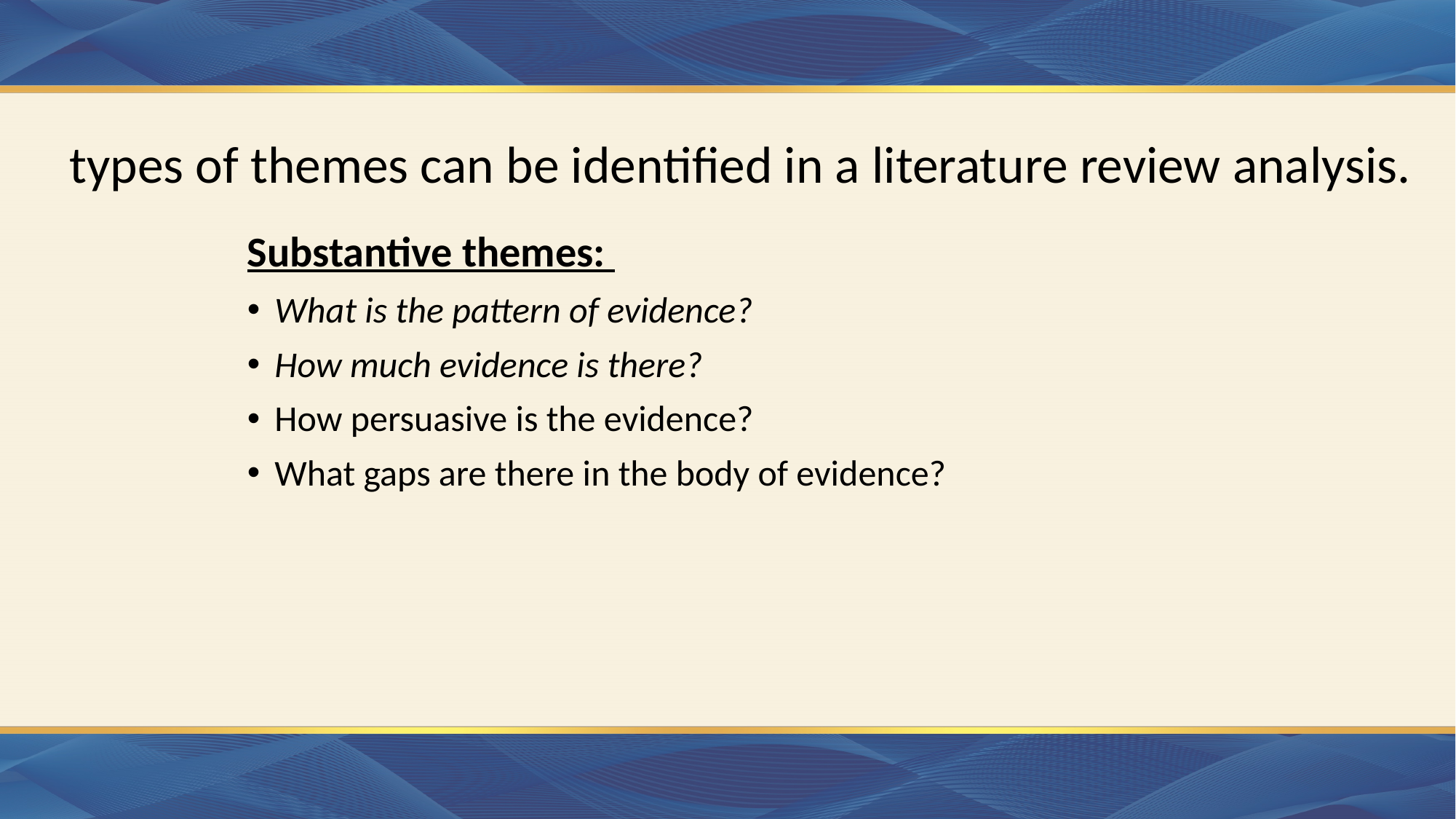

# types of themes can be identified in a literature review analysis.
Substantive themes:
What is the pattern of evidence?
How much evidence is there?
How persuasive is the evidence?
What gaps are there in the body of evidence?